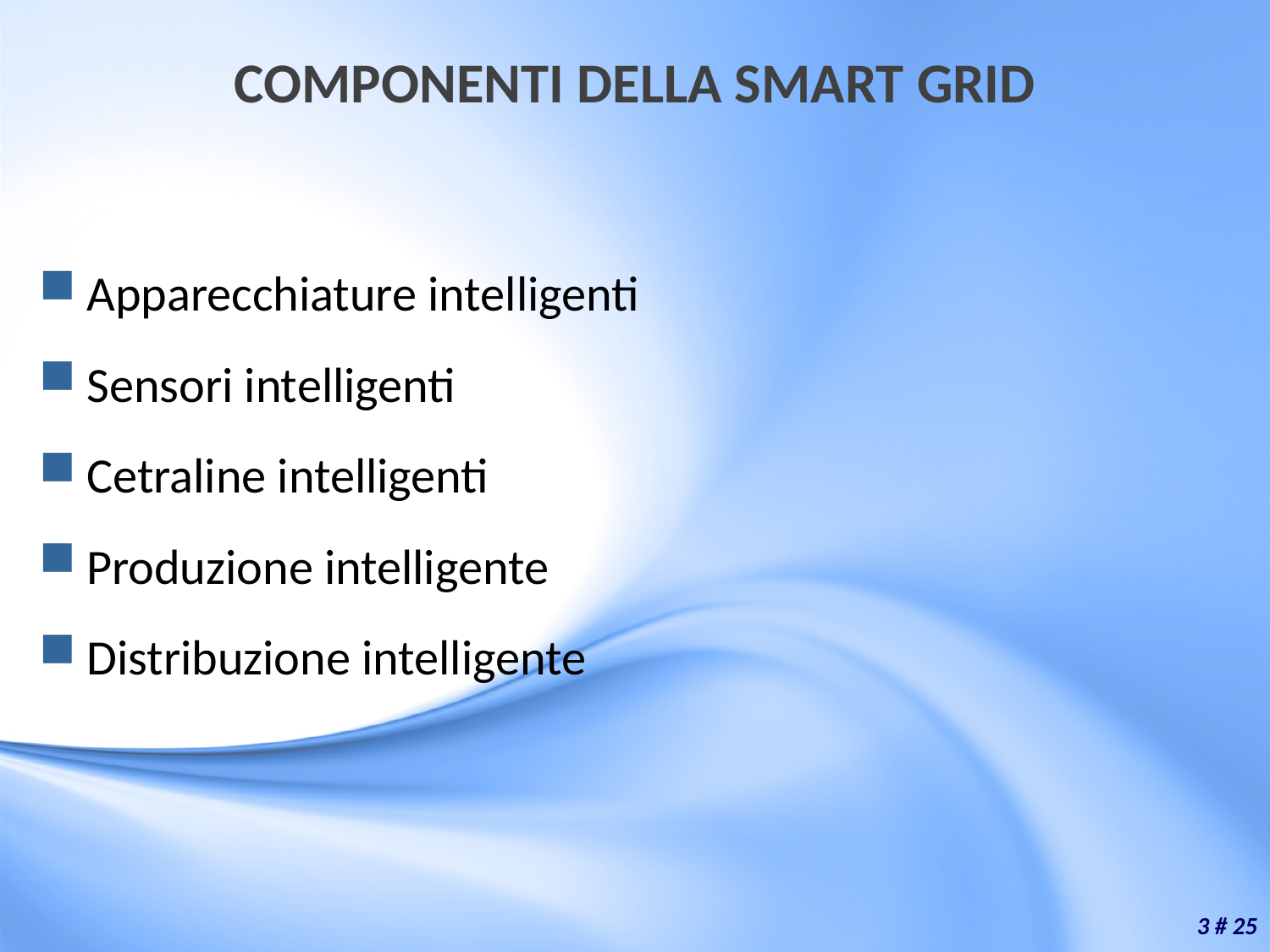

# COMPONENTI DELLA SMART GRID
Apparecchiature intelligenti
Sensori intelligenti
Cetraline intelligenti
Produzione intelligente
Distribuzione intelligente

3 # 25